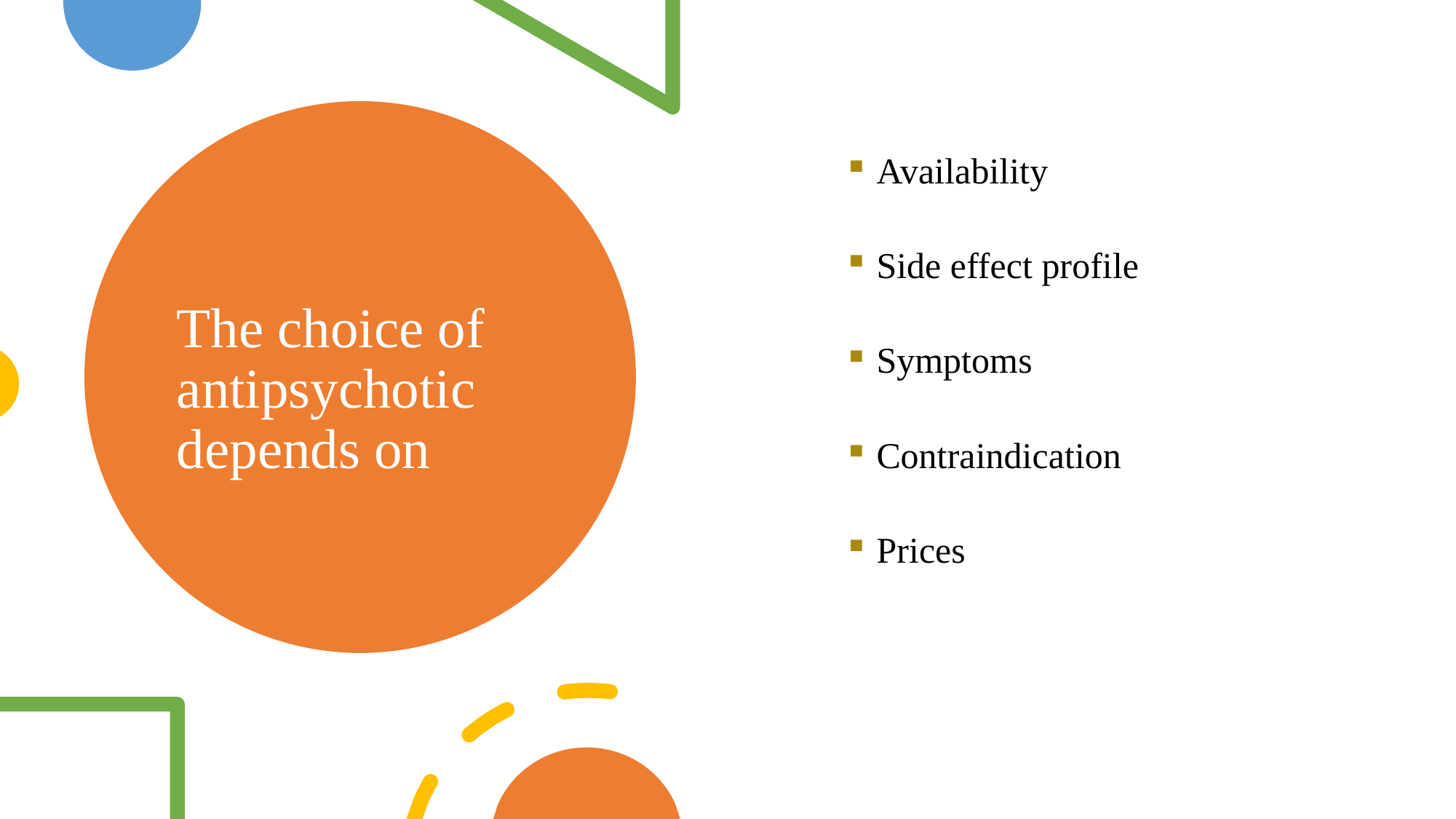

Availability
Side effect profile
Symptoms
Contraindication
Prices

# The choice of antipsychotic depends on